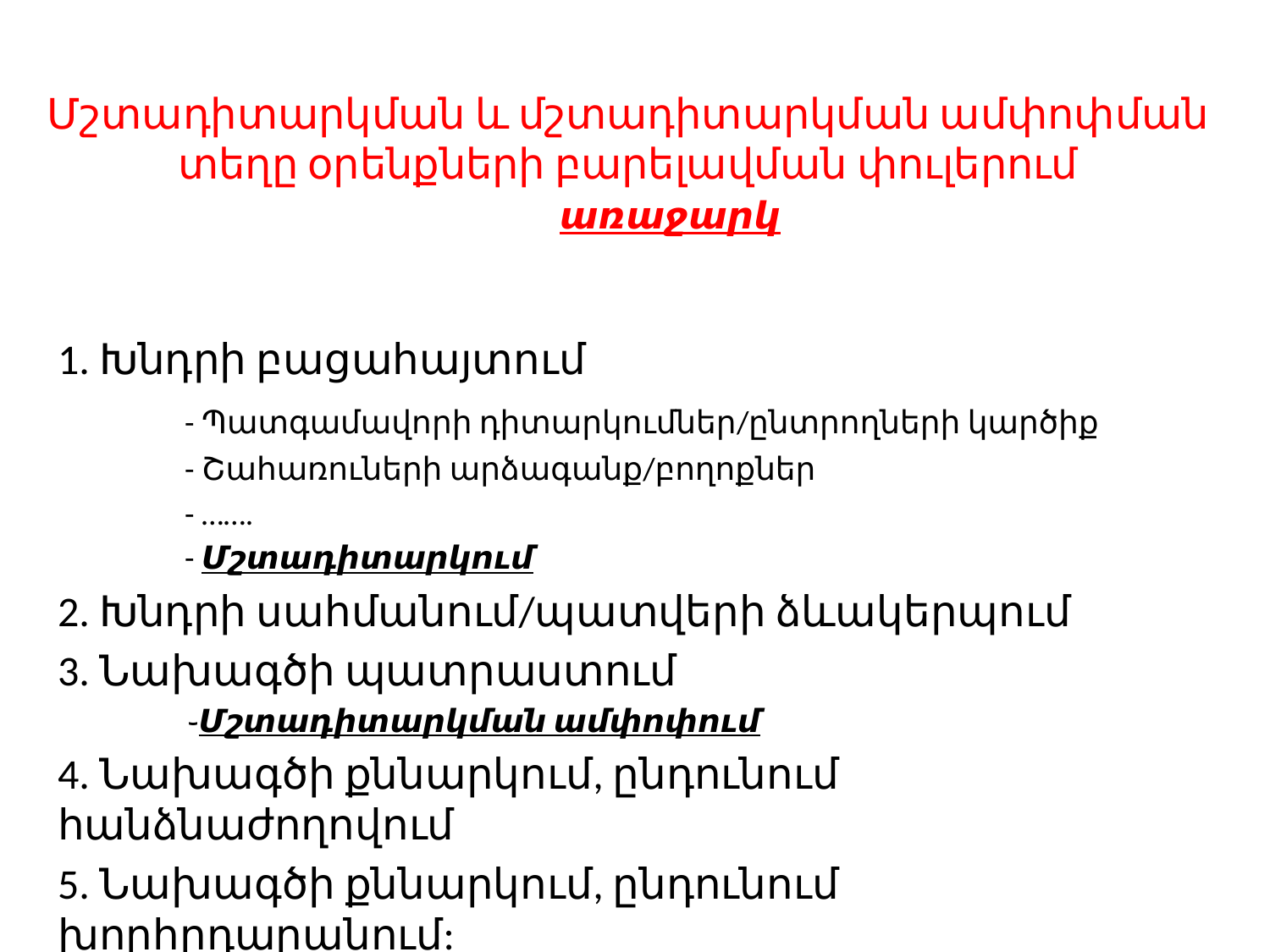

# Մշտադիտարկման և մշտադիտարկման ամփոփման տեղը օրենքների բարելավման փուլերում առաջարկ
1. Խնդրի բացահայտում
	- Պատգամավորի դիտարկումներ/ընտրողների կարծիք
 	- Շահառուների արձագանք/բողոքներ
	- …….
	- Մշտադիտարկում
2. Խնդրի սահմանում/պատվերի ձևակերպում
3. Նախագծի պատրաստում
                  ֊Մշտադիտարկման ամփոփում
4. Նախագծի քննարկում, ընդունում հանձնաժողովում
5. Նախագծի քննարկում, ընդունում խորհրդարանում: